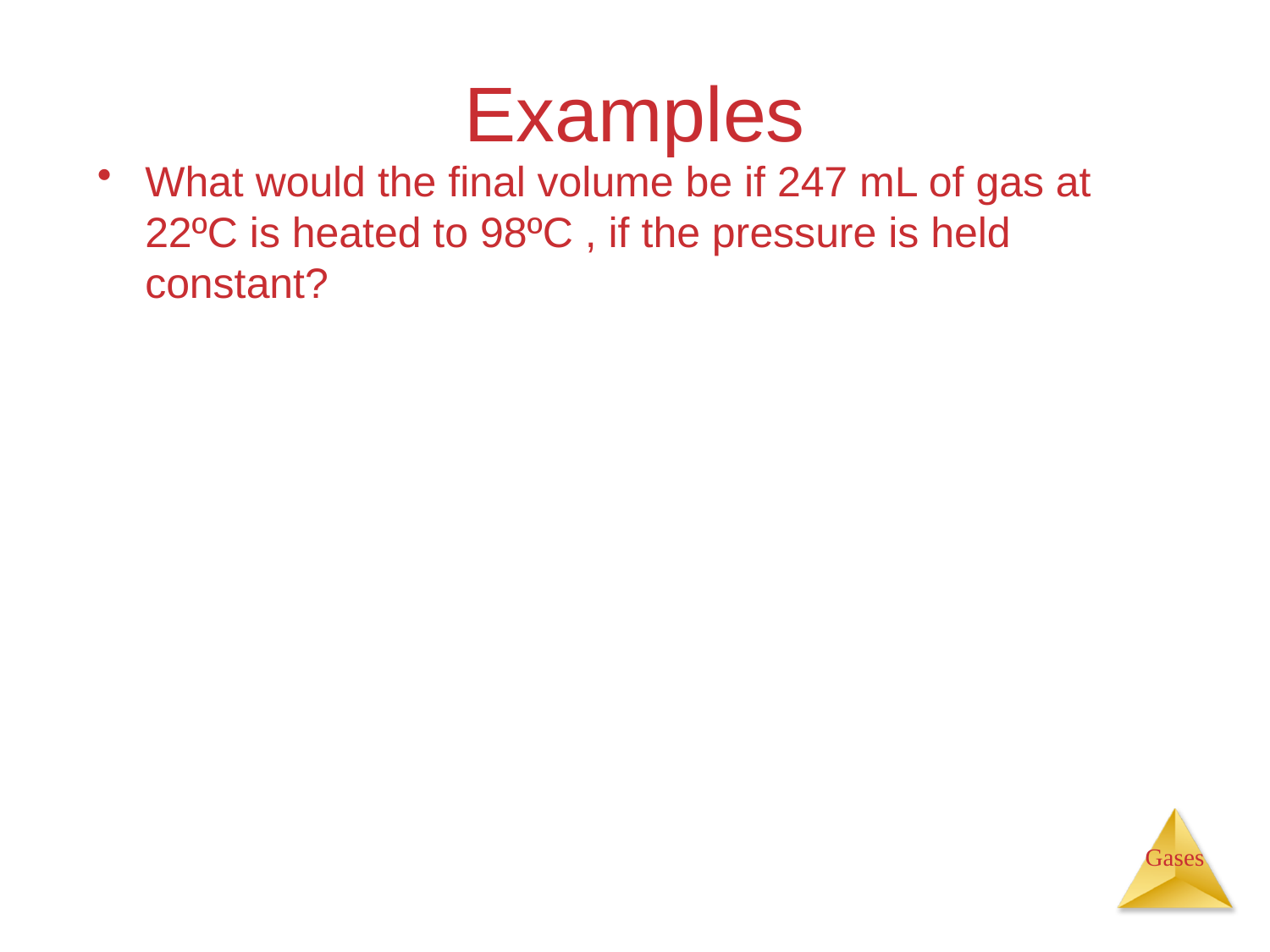

# Examples
What would the final volume be if 247 mL of gas at 22ºC is heated to 98ºC , if the pressure is held constant?